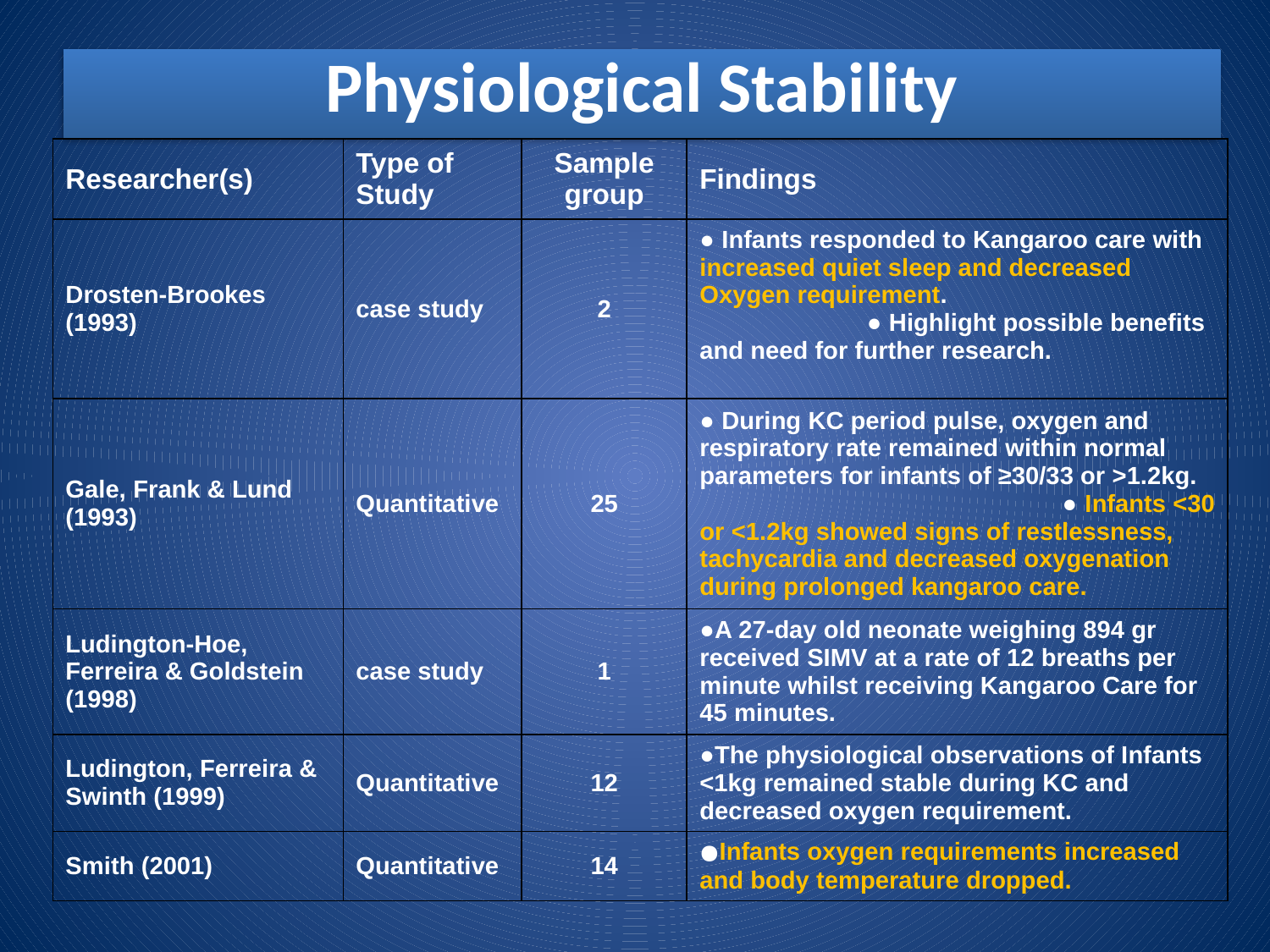

# Physiological Stability
| Researcher(s) | Type of Study | Sample group | Findings |
| --- | --- | --- | --- |
| Drosten-Brookes (1993) | case study | 2 | ● Infants responded to Kangaroo care with increased quiet sleep and decreased Oxygen requirement. ● Highlight possible benefits and need for further research. |
| Gale, Frank & Lund (1993) | Quantitative | 25 | ● During KC period pulse, oxygen and respiratory rate remained within normal parameters for infants of ≥30/33 or >1.2kg. ● Infants <30 or <1.2kg showed signs of restlessness, tachycardia and decreased oxygenation during prolonged kangaroo care. |
| Ludington-Hoe, Ferreira & Goldstein (1998) | case study | 1 | ●A 27-day old neonate weighing 894 gr received SIMV at a rate of 12 breaths per minute whilst receiving Kangaroo Care for 45 minutes. |
| Ludington, Ferreira & Swinth (1999) | Quantitative | 12 | ●The physiological observations of Infants <1kg remained stable during KC and decreased oxygen requirement. |
| Smith (2001) | Quantitative | 14 | ●Infants oxygen requirements increased and body temperature dropped. |